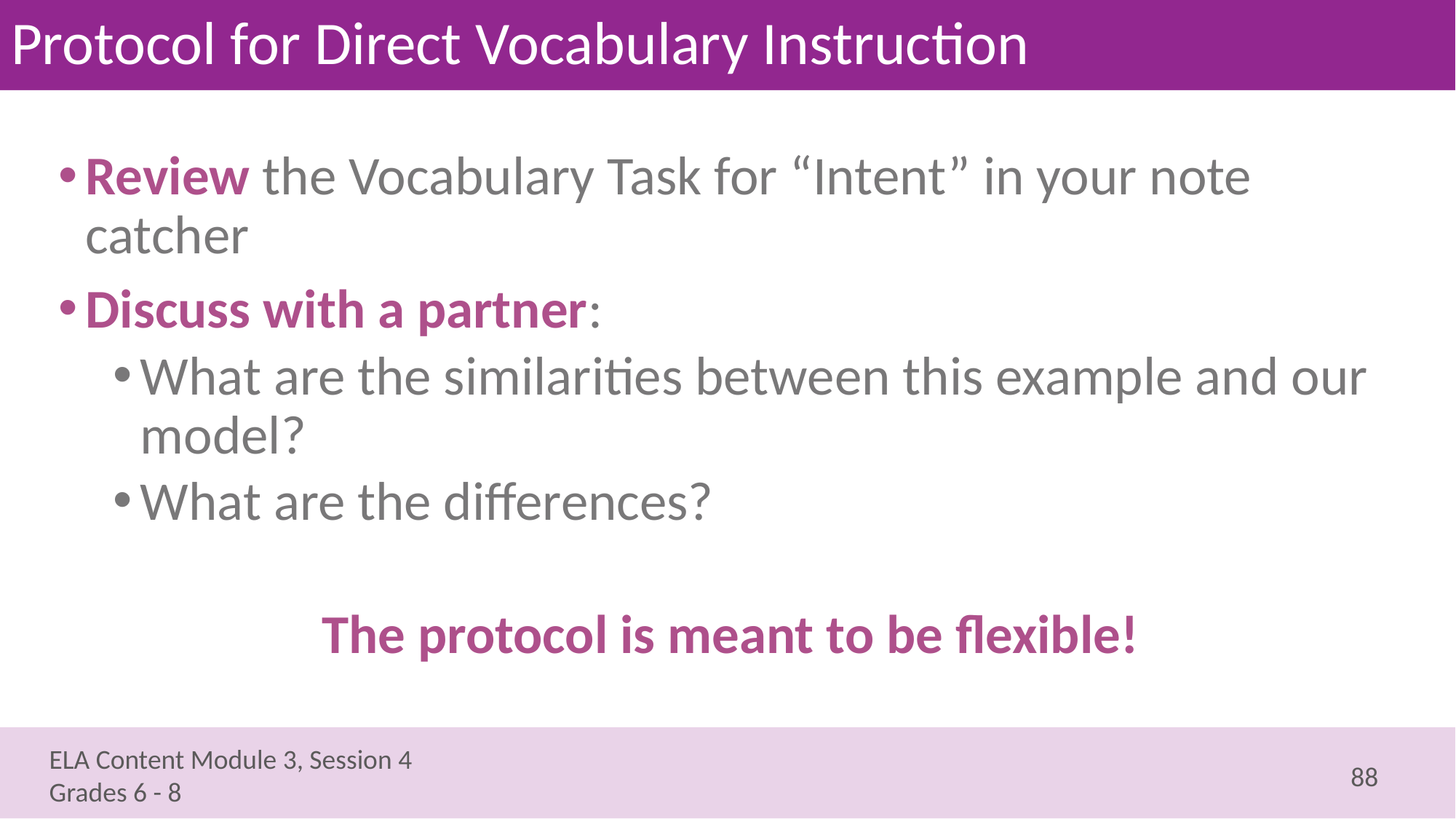

# Protocol for Direct Vocabulary Instruction
Review the Vocabulary Task for “Intent” in your note catcher
Discuss with a partner:
What are the similarities between this example and our model?
What are the differences?

The protocol is meant to be flexible!
88